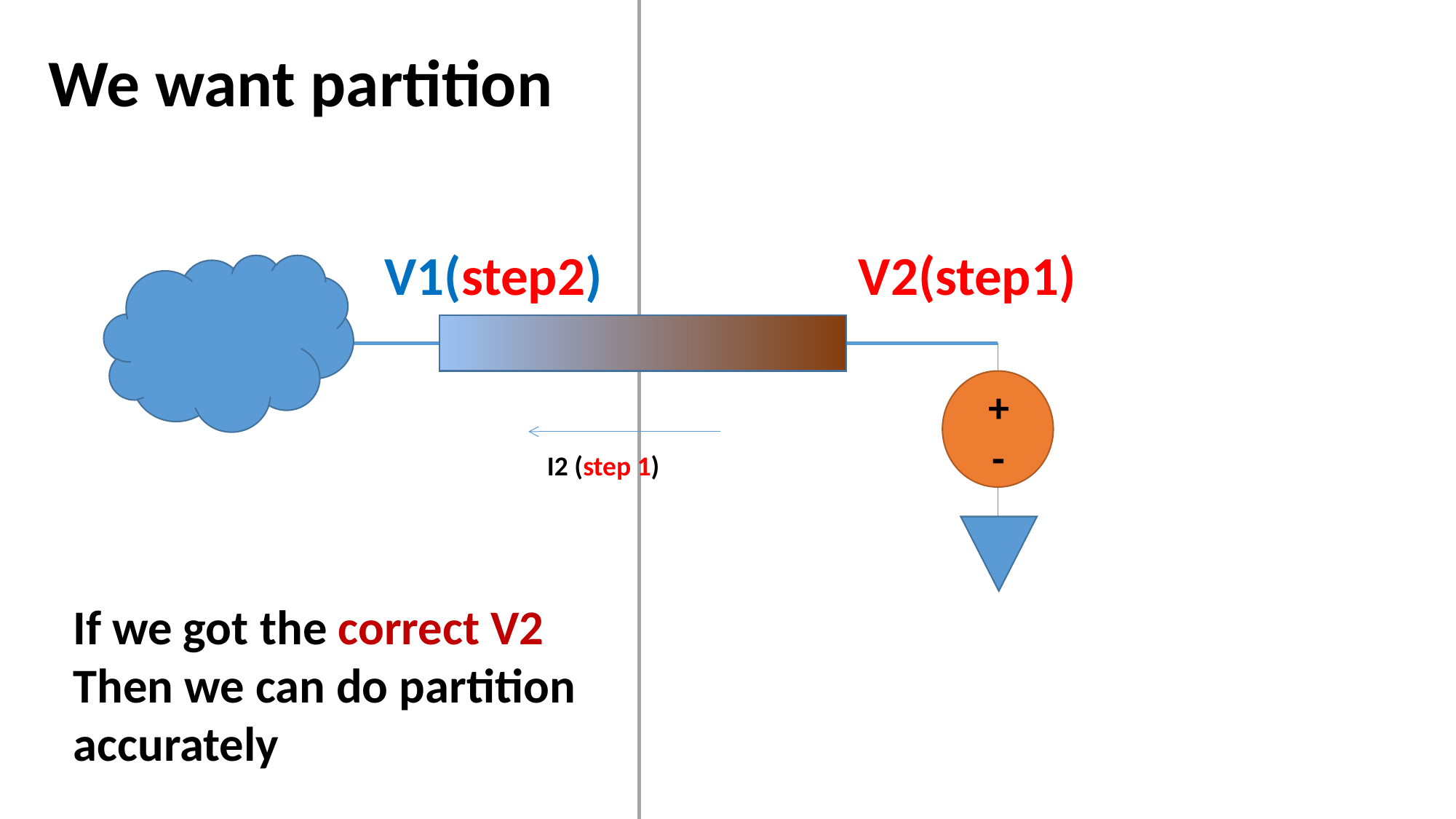

We want partition
V1(step2)
V2(step1)

+
-
I2 (step 1)

If we got the correct V2
Then we can do partition
accurately